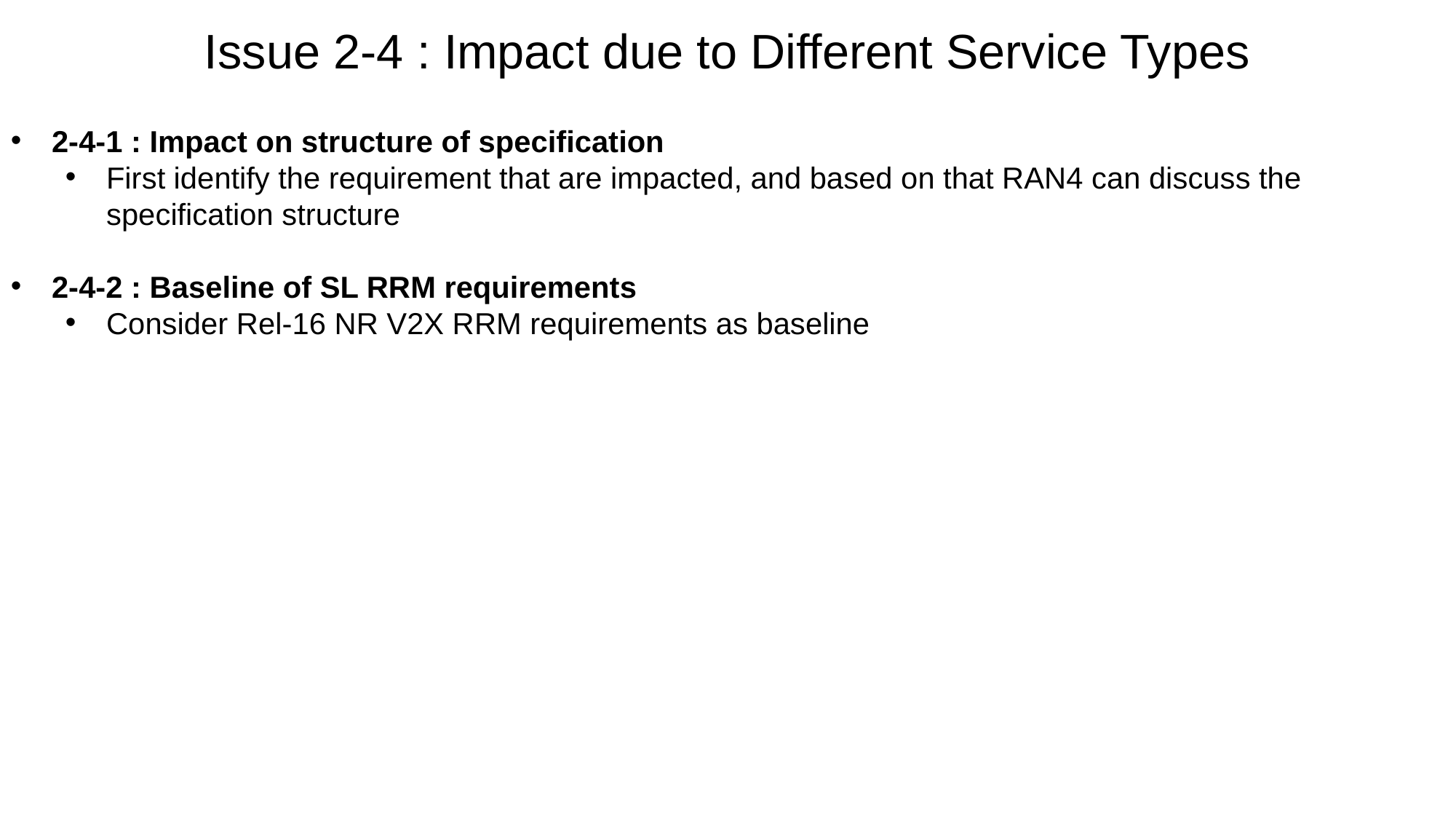

Issue 2-4 : Impact due to Different Service Types

2-4-1 : Impact on structure of specification
First identify the requirement that are impacted, and based on that RAN4 can discuss the specification structure

2-4-2 : Baseline of SL RRM requirements
Consider Rel-16 NR V2X RRM requirements as baseline